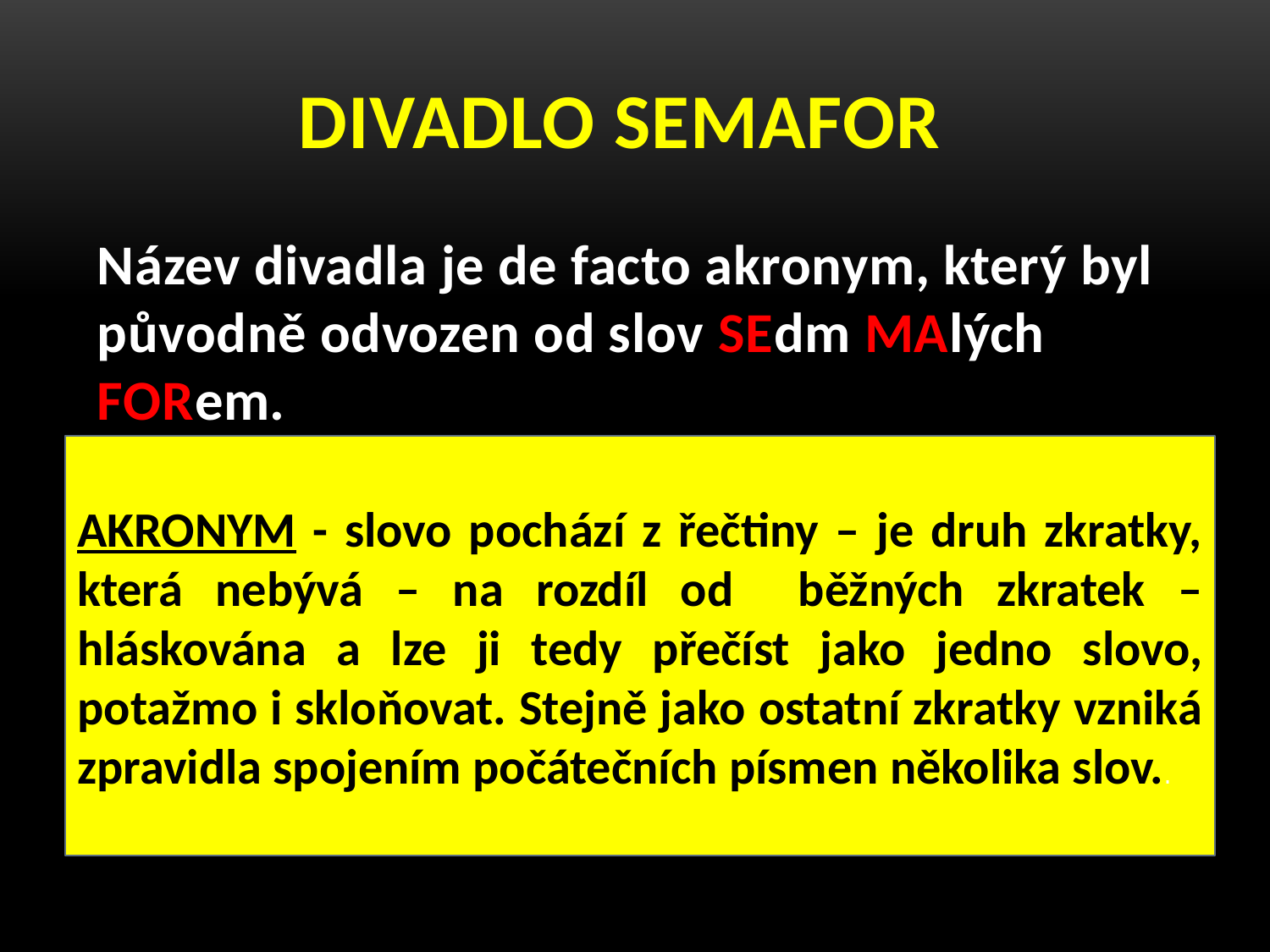

# Divadlo Semafor
Název divadla je de facto akronym, který byl původně odvozen od slov SEdm MAlých FORem.
AKRONYM - slovo pochází z řečtiny – je druh zkratky, která nebývá – na rozdíl od  běžných zkratek – hláskována a lze ji tedy přečíst jako jedno slovo, potažmo i skloňovat. Stejně jako ostatní zkratky vzniká zpravidla spojením počátečních písmen několika slov..